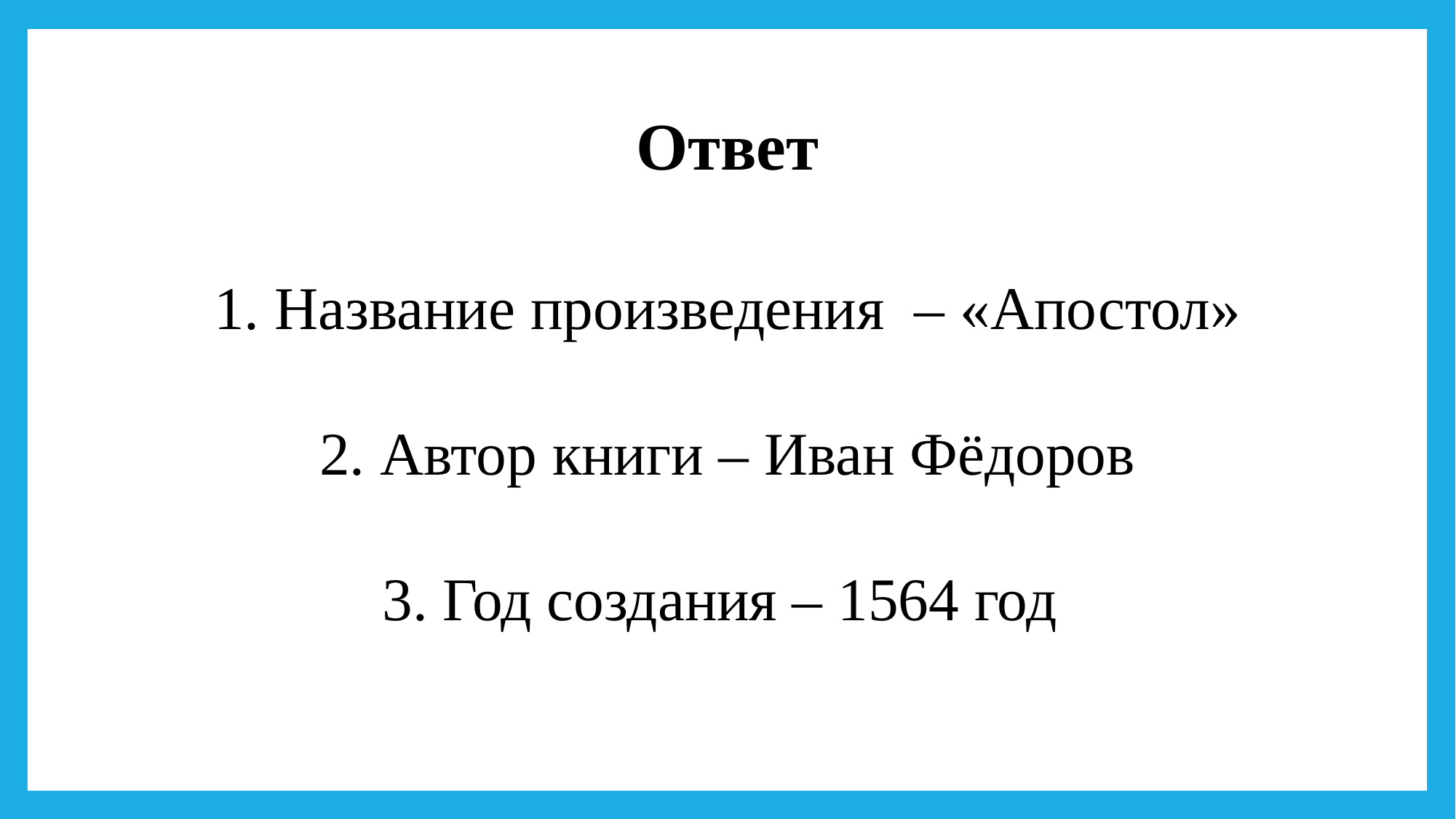

Ответ
1. Название произведения  – «Апостол»

2. Автор книги – Иван Фёдоров

3. Год создания – 1564 год